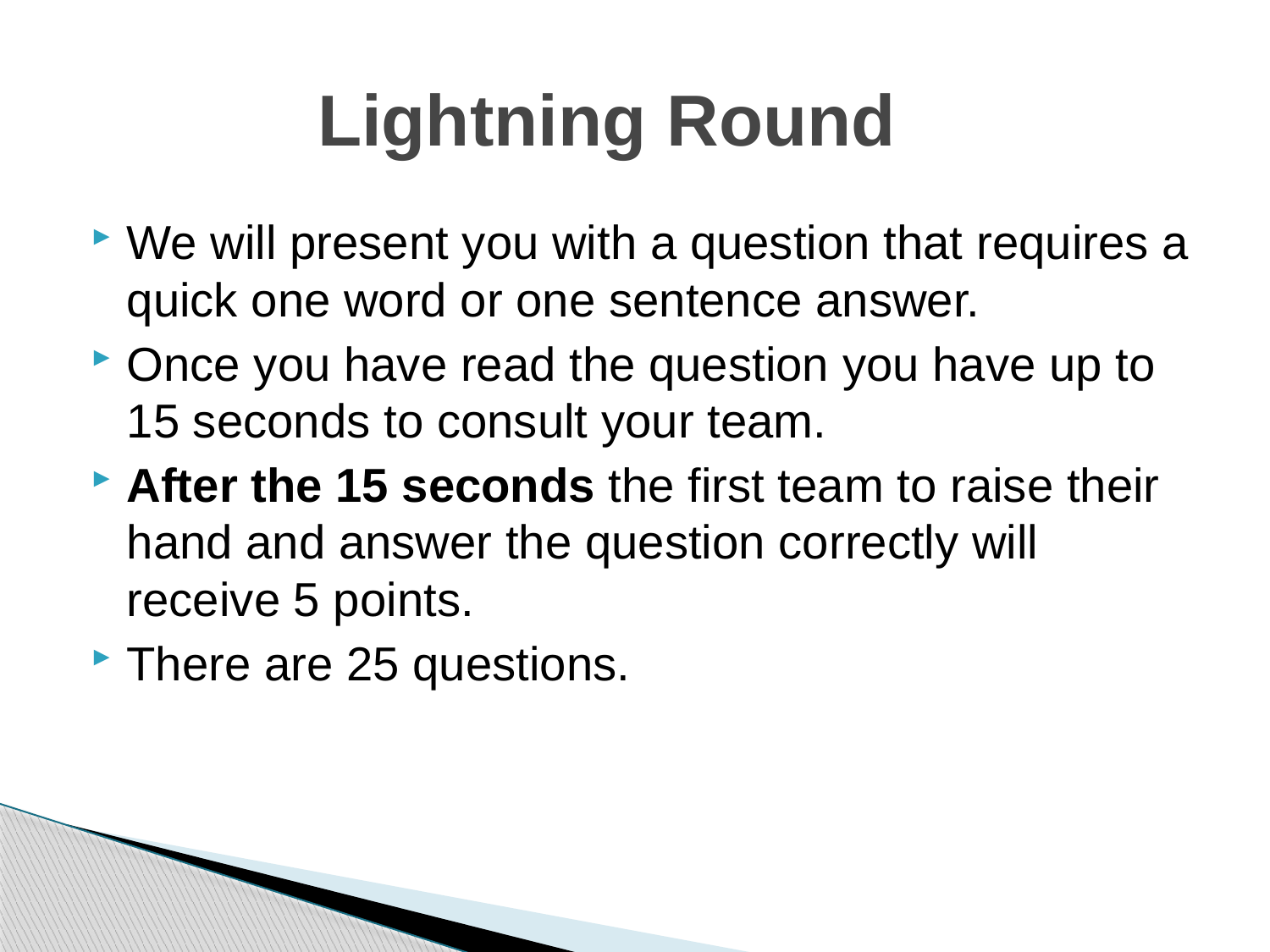

# Lightning Round
We will present you with a question that requires a quick one word or one sentence answer.
Once you have read the question you have up to 15 seconds to consult your team.
After the 15 seconds the first team to raise their hand and answer the question correctly will receive 5 points.
There are 25 questions.